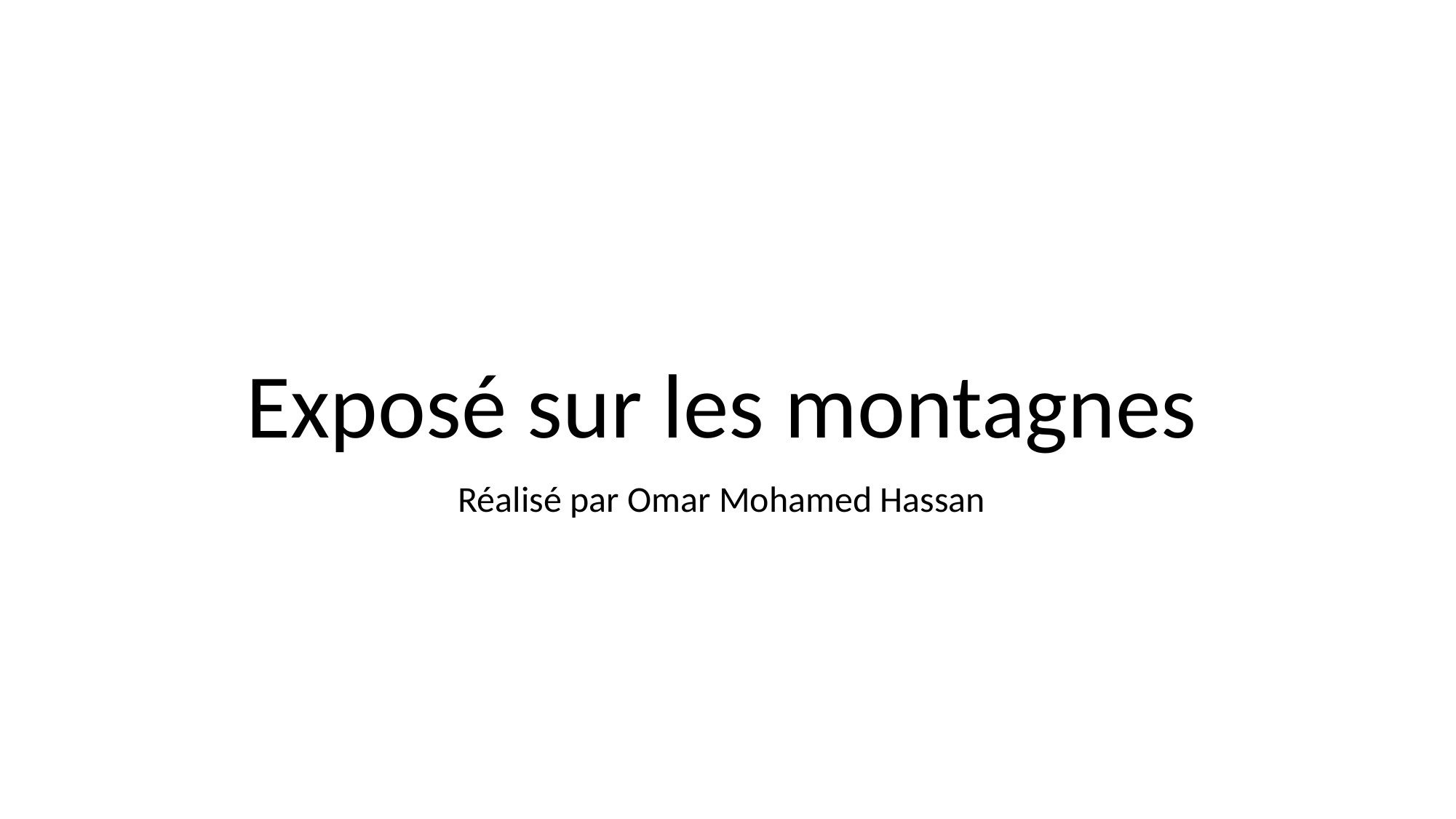

# Exposé sur les montagnes
Réalisé par Omar Mohamed Hassan